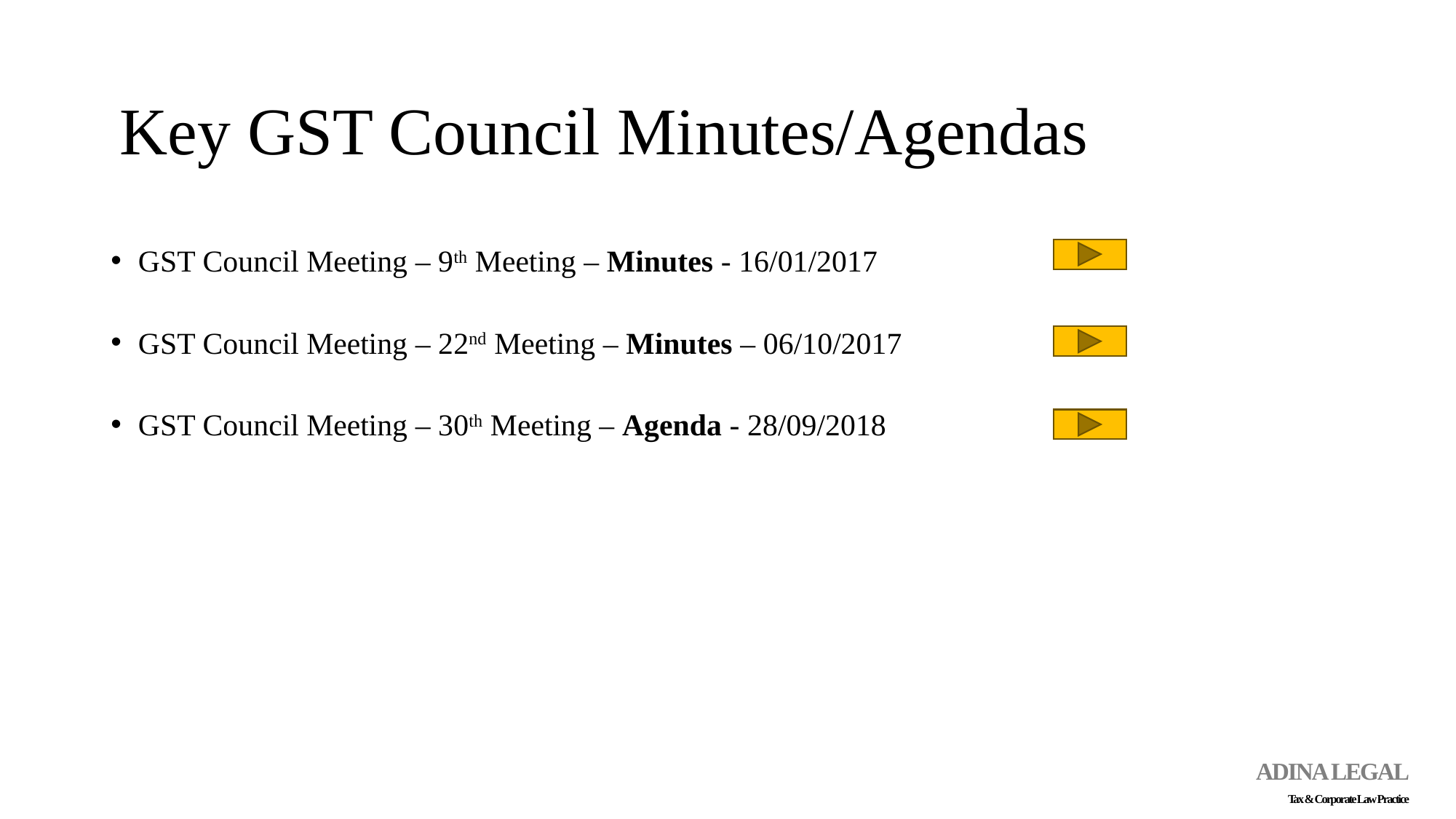

# Key GST Council Minutes/Agendas
GST Council Meeting – 9th Meeting – Minutes - 16/01/2017
GST Council Meeting – 22nd Meeting – Minutes – 06/10/2017
GST Council Meeting – 30th Meeting – Agenda - 28/09/2018